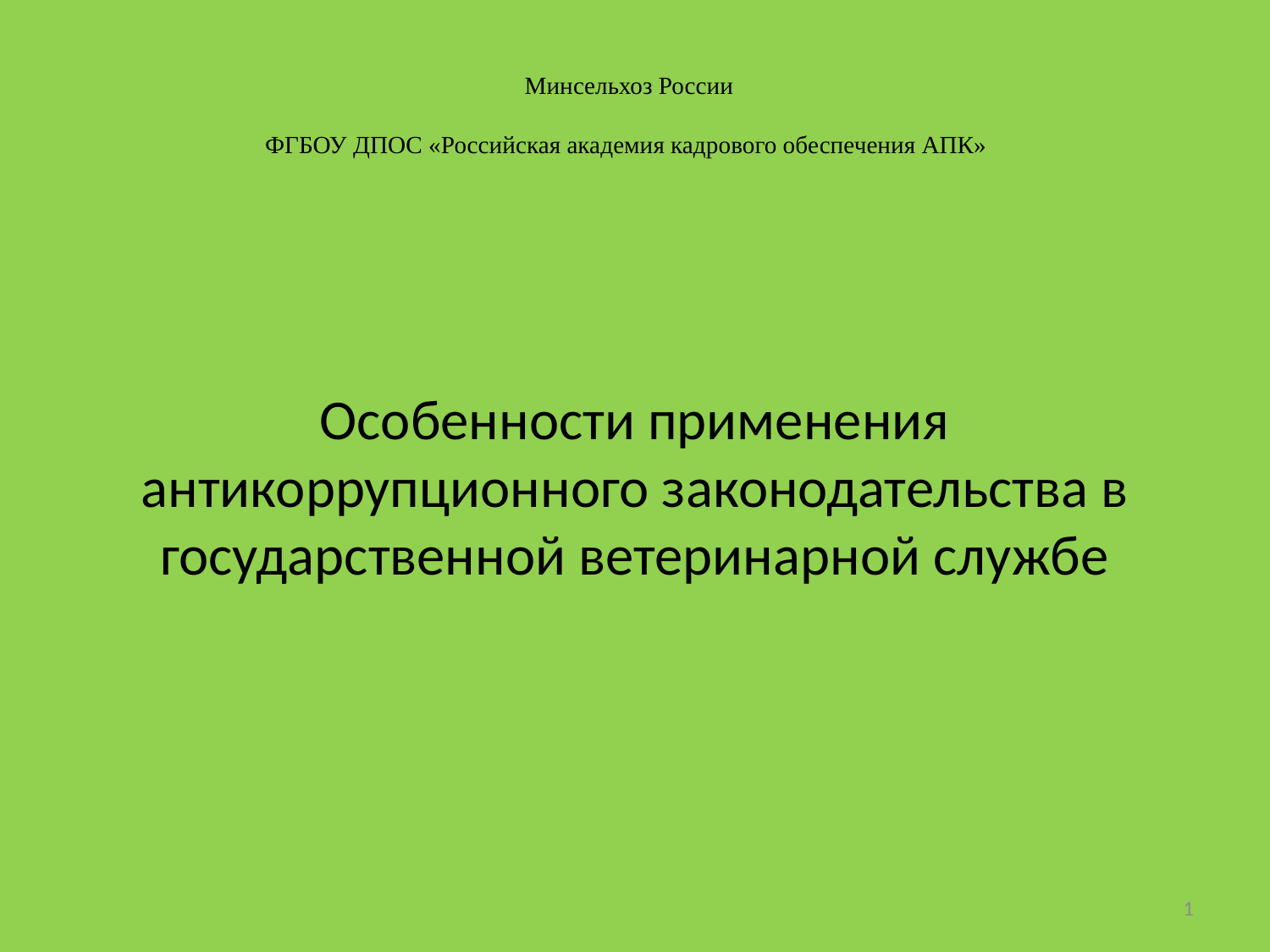

# Минсельхоз России ФГБОУ ДПОС «Российская академия кадрового обеспечения АПК»
Особенности применения антикоррупционного законодательства в государственной ветеринарной службе

1